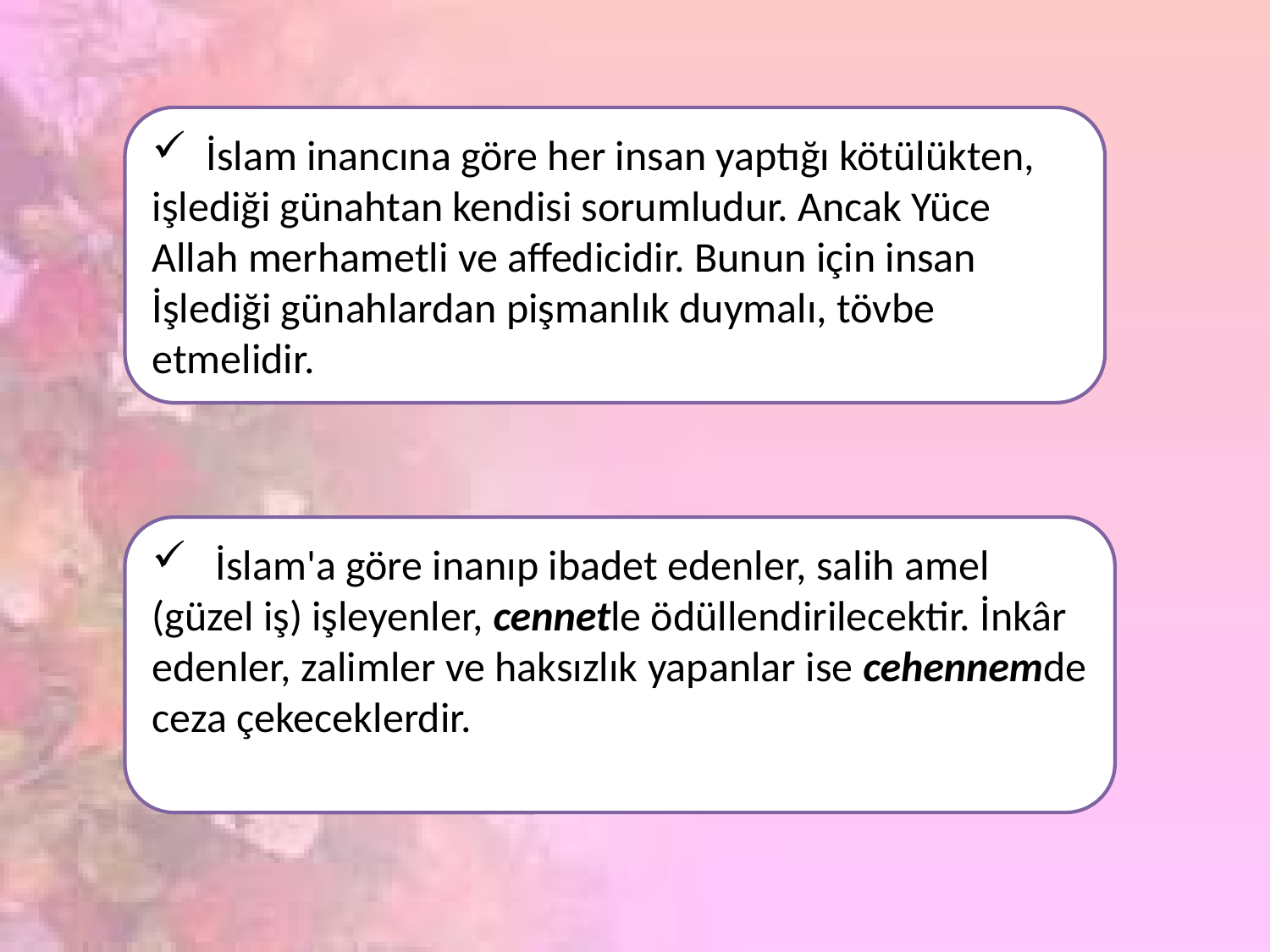

İslam inancına göre her insan yaptığı kötülükten, işlediği günahtan kendisi sorumludur. Ancak Yüce Allah merhametli ve affedicidir. Bunun için insan İşlediği günahlardan pişmanlık duymalı, tövbe etmelidir.
   İslam'a göre inanıp ibadet edenler, salih amel (güzel iş) işleyenler, cennetle ödüllendirilecektir. İnkâr edenler, zalimler ve haksızlık yapanlar ise cehennemde ceza çekeceklerdir.